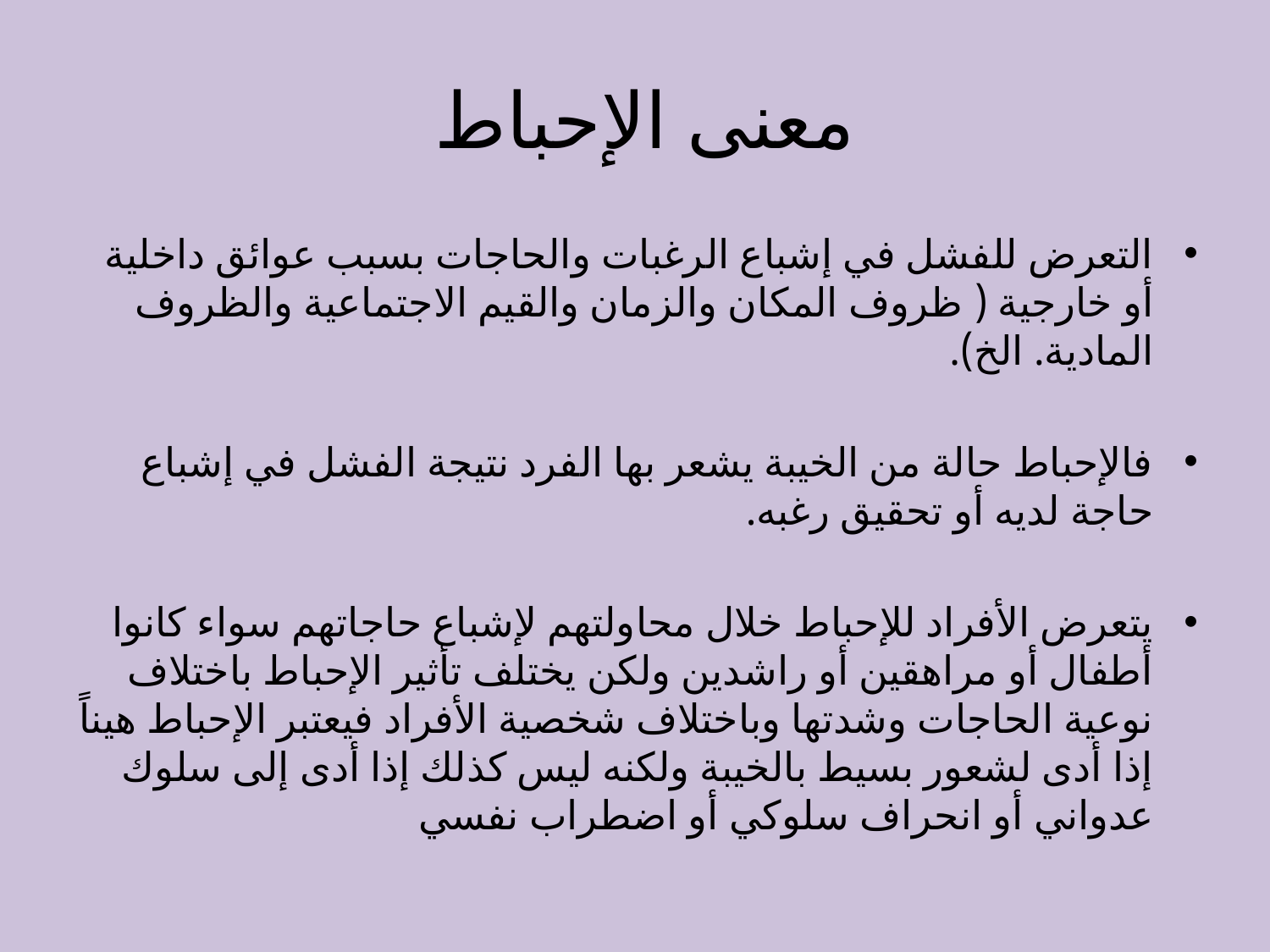

# معنى الإحباط
التعرض للفشل في إشباع الرغبات والحاجات بسبب عوائق داخلية أو خارجية ( ظروف المكان والزمان والقيم الاجتماعية والظروف المادية. الخ).

فالإحباط حالة من الخيبة يشعر بها الفرد نتيجة الفشل في إشباع حاجة لديه أو تحقيق رغبه.

يتعرض الأفراد للإحباط خلال محاولتهم لإشباع حاجاتهم سواء كانوا أطفال أو مراهقين أو راشدين ولكن يختلف تأثير الإحباط باختلاف نوعية الحاجات وشدتها وباختلاف شخصية الأفراد فيعتبر الإحباط هيناً إذا أدى لشعور بسيط بالخيبة ولكنه ليس كذلك إذا أدى إلى سلوك عدواني أو انحراف سلوكي أو اضطراب نفسي